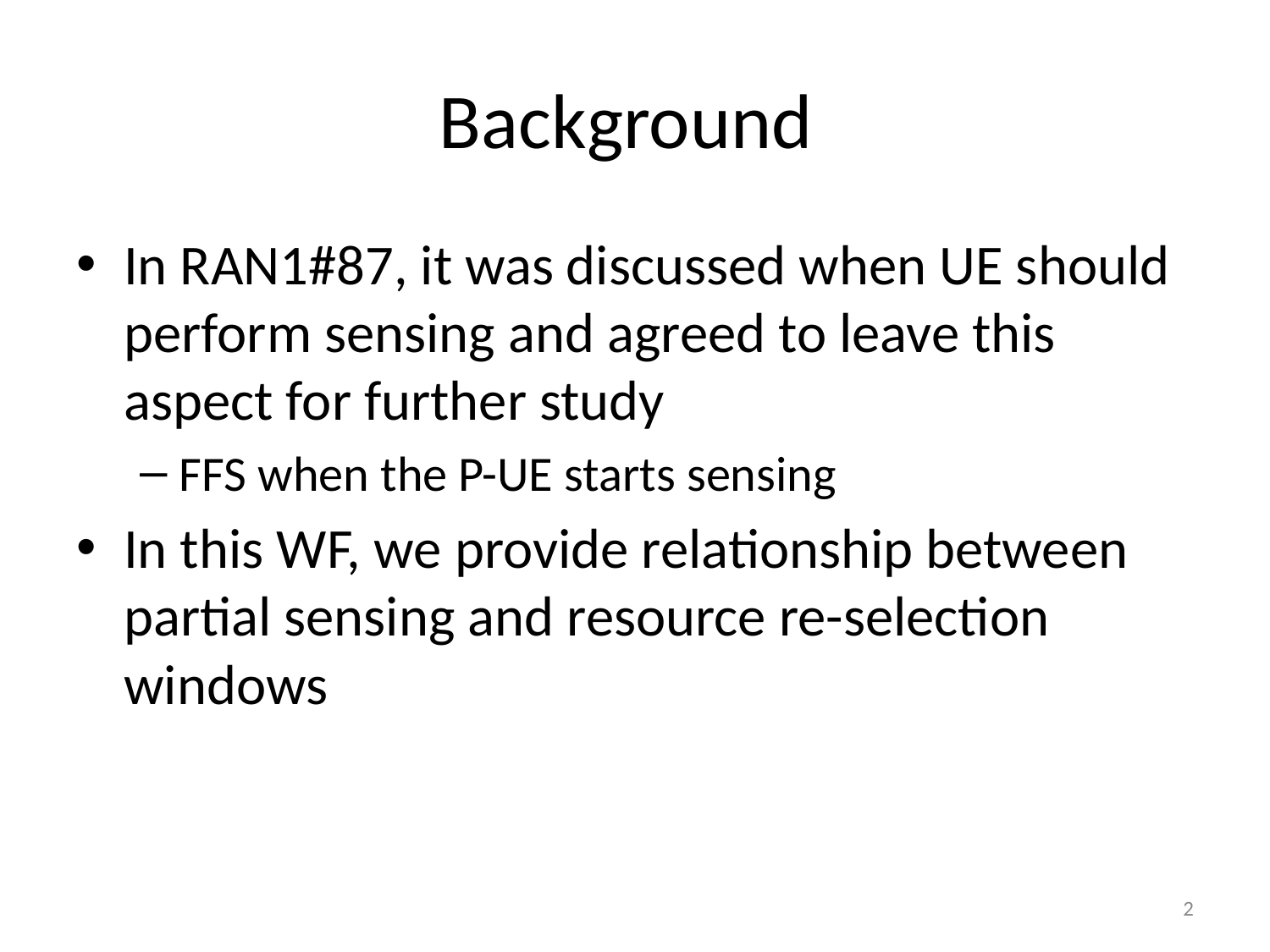

# Background
In RAN1#87, it was discussed when UE should perform sensing and agreed to leave this aspect for further study
FFS when the P-UE starts sensing
In this WF, we provide relationship between partial sensing and resource re-selection windows

2